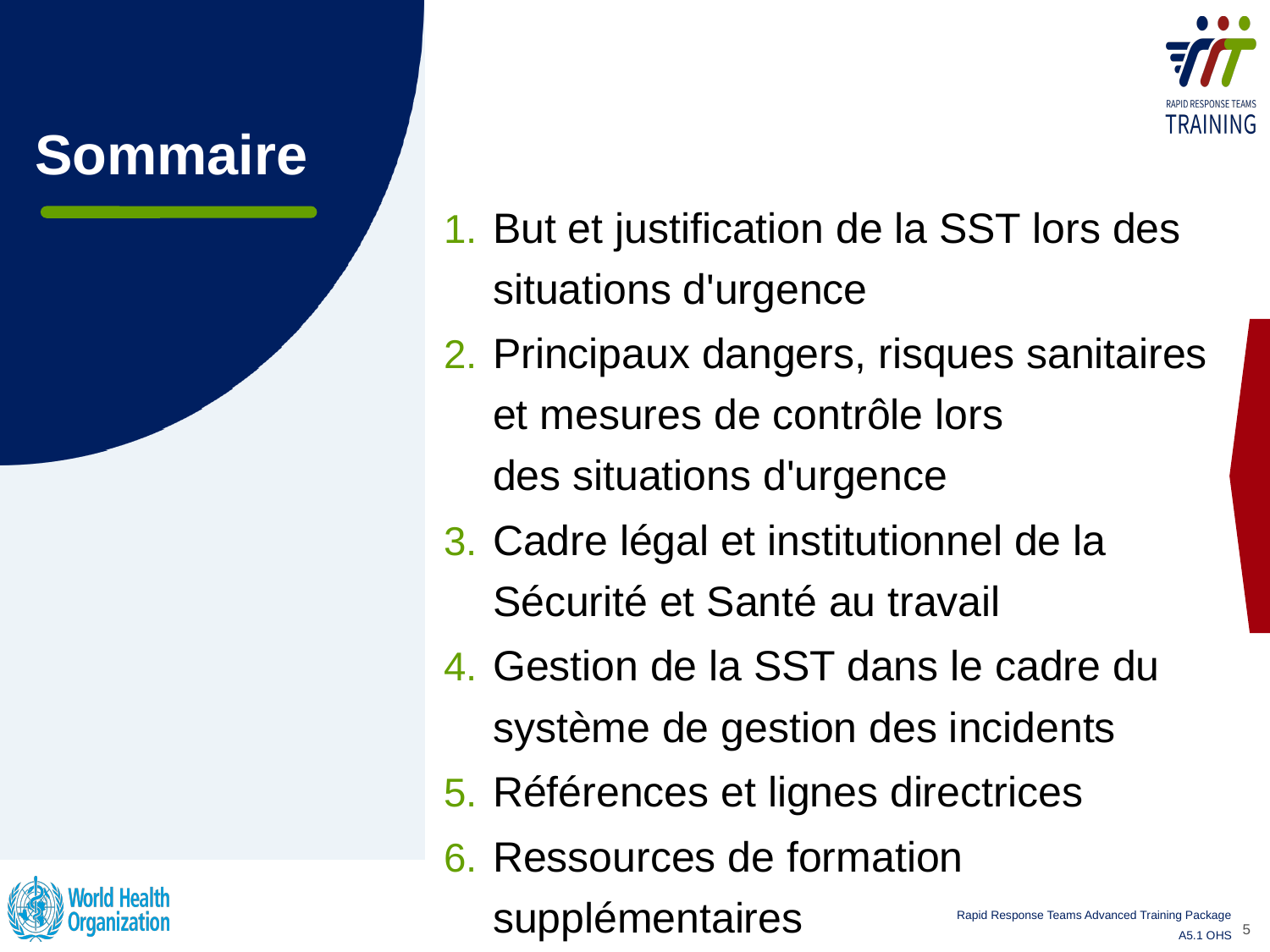

# Sommaire
But et justification de la SST lors des situations d'urgence
Principaux dangers, risques sanitaires et mesures de contrôle lors des situations d'urgence
Cadre légal et institutionnel de la Sécurité et Santé au travail
Gestion de la SST dans le cadre du système de gestion des incidents
Références et lignes directrices
Ressources de formation supplémentaires
5